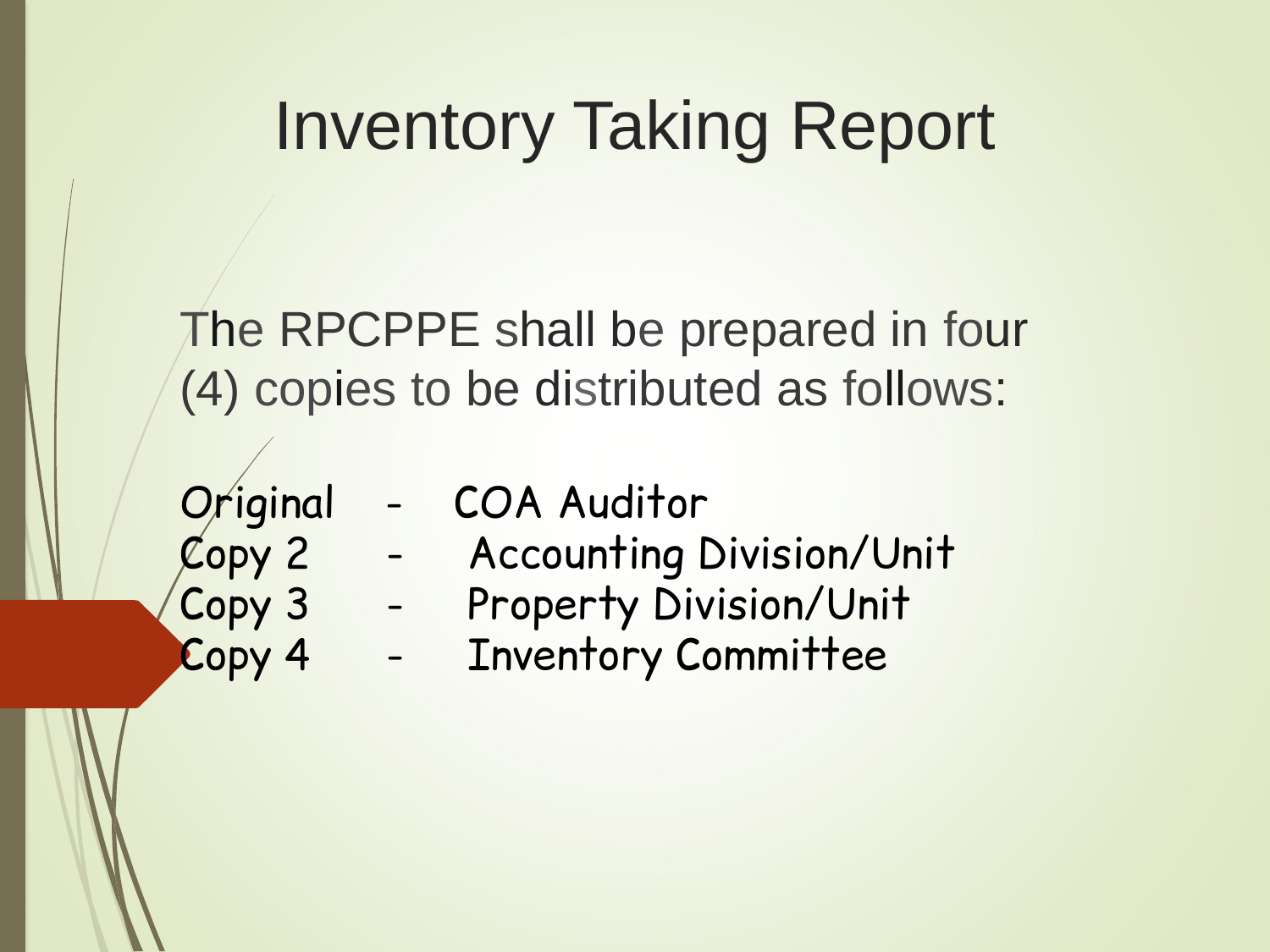

Inventory Taking Report
The RPCPPE shall be prepared in four (4) copies to be distributed as follows:

Original    -    COA Auditor
Copy 2      -     Accounting Division/Unit
Copy 3      -     Property Division/Unit
Copy 4      -     Inventory Committee